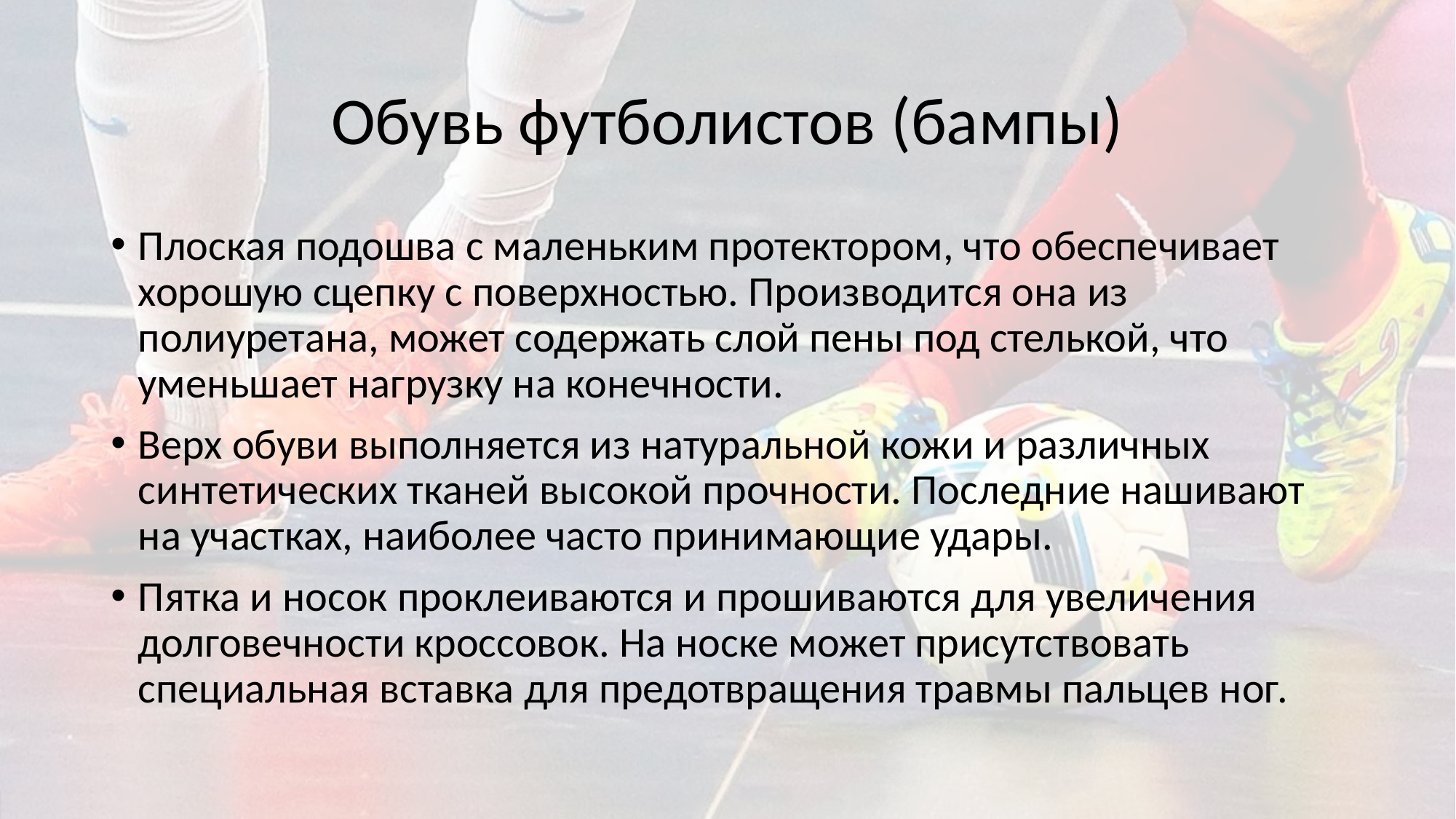

# Обувь футболистов (бампы)
Плоская подошва с маленьким протектором, что обеспечивает хорошую сцепку с поверхностью. Производится она из полиуретана, может содержать слой пены под стелькой, что уменьшает нагрузку на конечности.
Верх обуви выполняется из натуральной кожи и различных синтетических тканей высокой прочности. Последние нашивают на участках, наиболее часто принимающие удары.
Пятка и носок проклеиваются и прошиваются для увеличения долговечности кроссовок. На носке может присутствовать специальная вставка для предотвращения травмы пальцев ног.